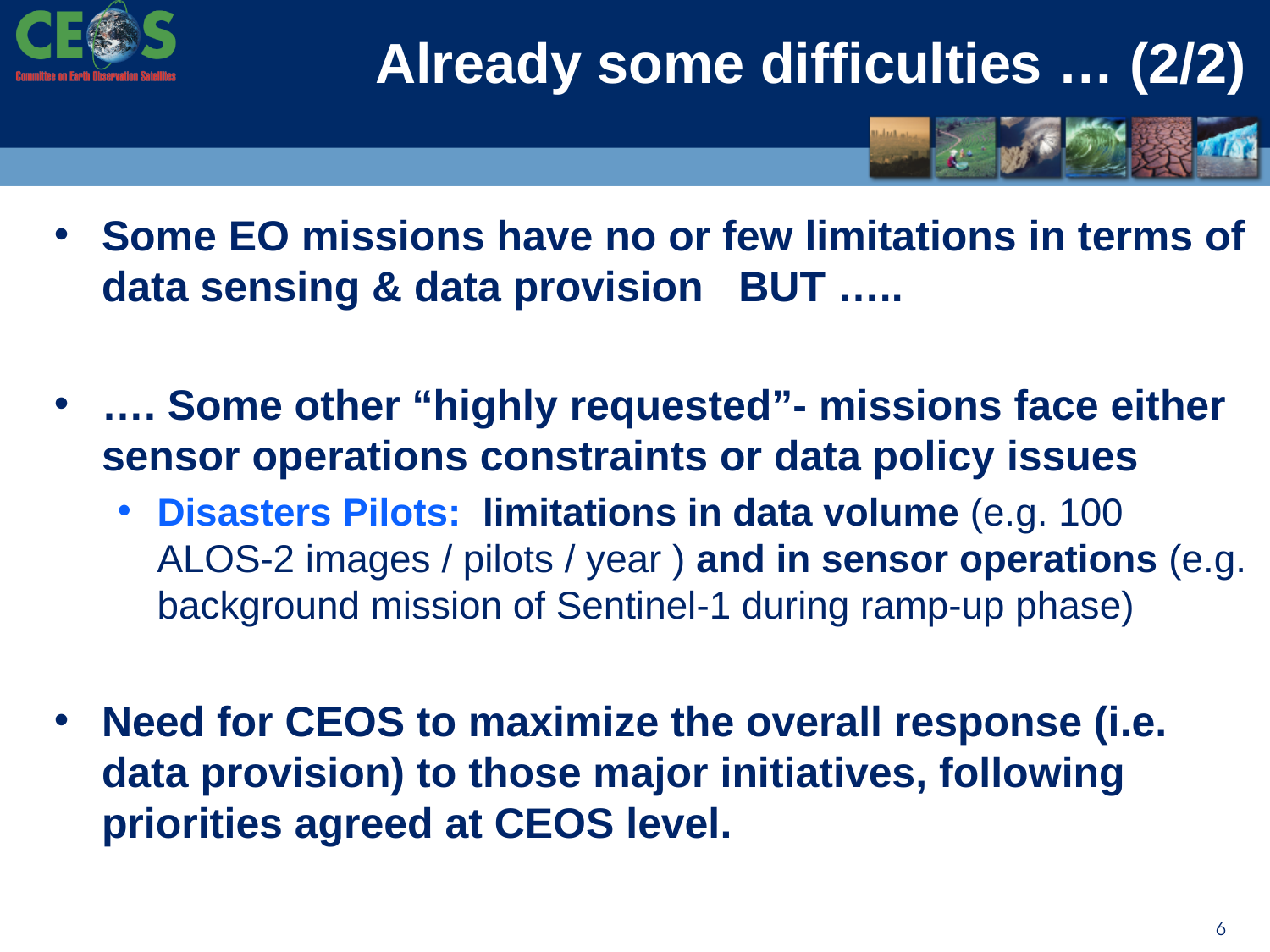

# Already some difficulties … (2/2)
Some EO missions have no or few limitations in terms of data sensing & data provision   BUT …..

…. Some other “highly requested”- missions face either sensor operations constraints or data policy issues
Disasters Pilots:  limitations in data volume (e.g. 100 ALOS-2 images / pilots / year ) and in sensor operations (e.g. background mission of Sentinel-1 during ramp-up phase)

Need for CEOS to maximize the overall response (i.e. data provision) to those major initiatives, following priorities agreed at CEOS level.